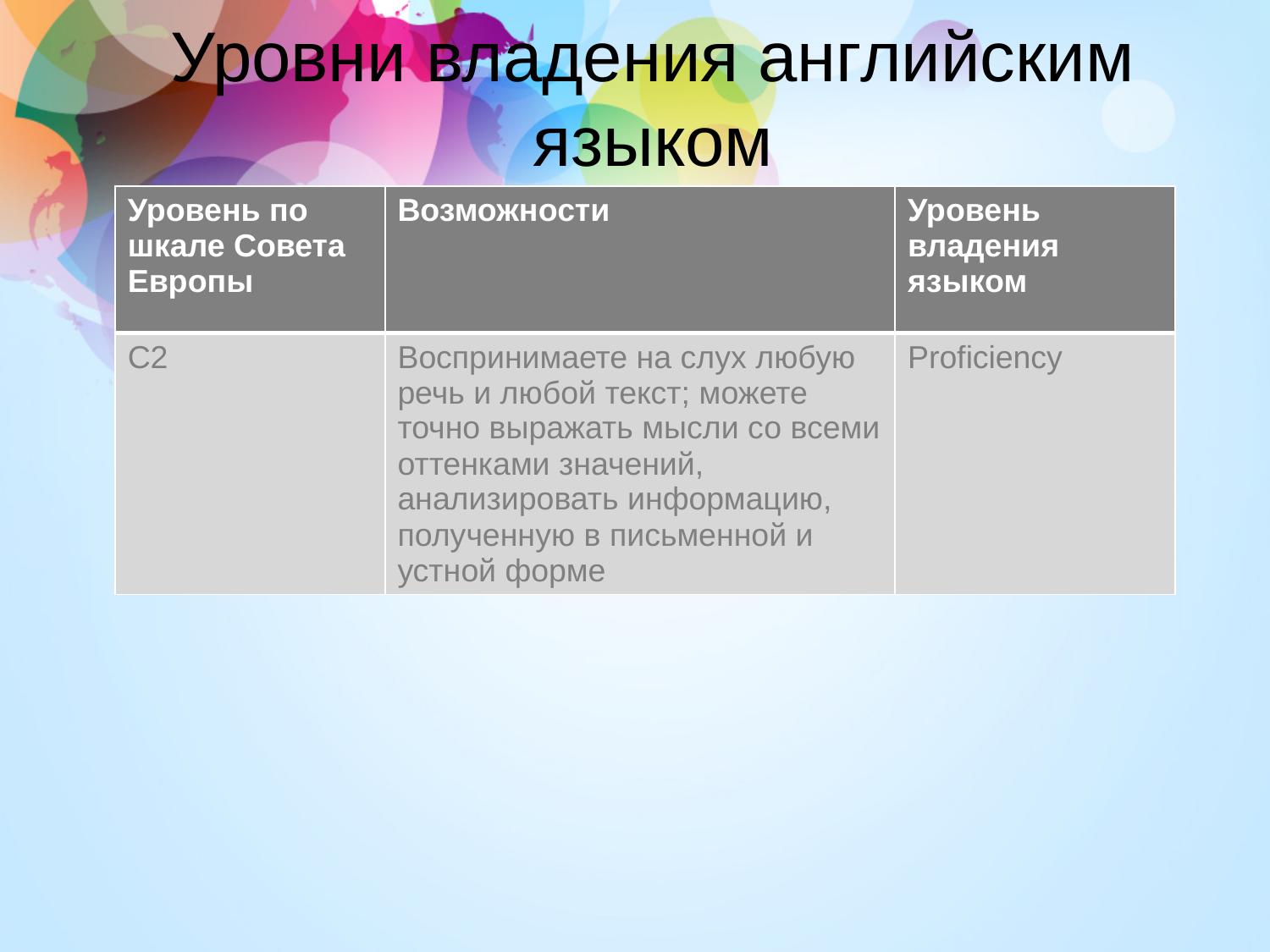

# Уровни владения английским языком
| Уровень по шкале Совета Европы | Возможности | Уровень владения языком |
| --- | --- | --- |
| C2 | Воспринимаете на слух любую речь и любой текст; можете точно выражать мысли со всеми оттенками значений, анализировать информацию, полученную в письменной и устной форме | Proficiency |